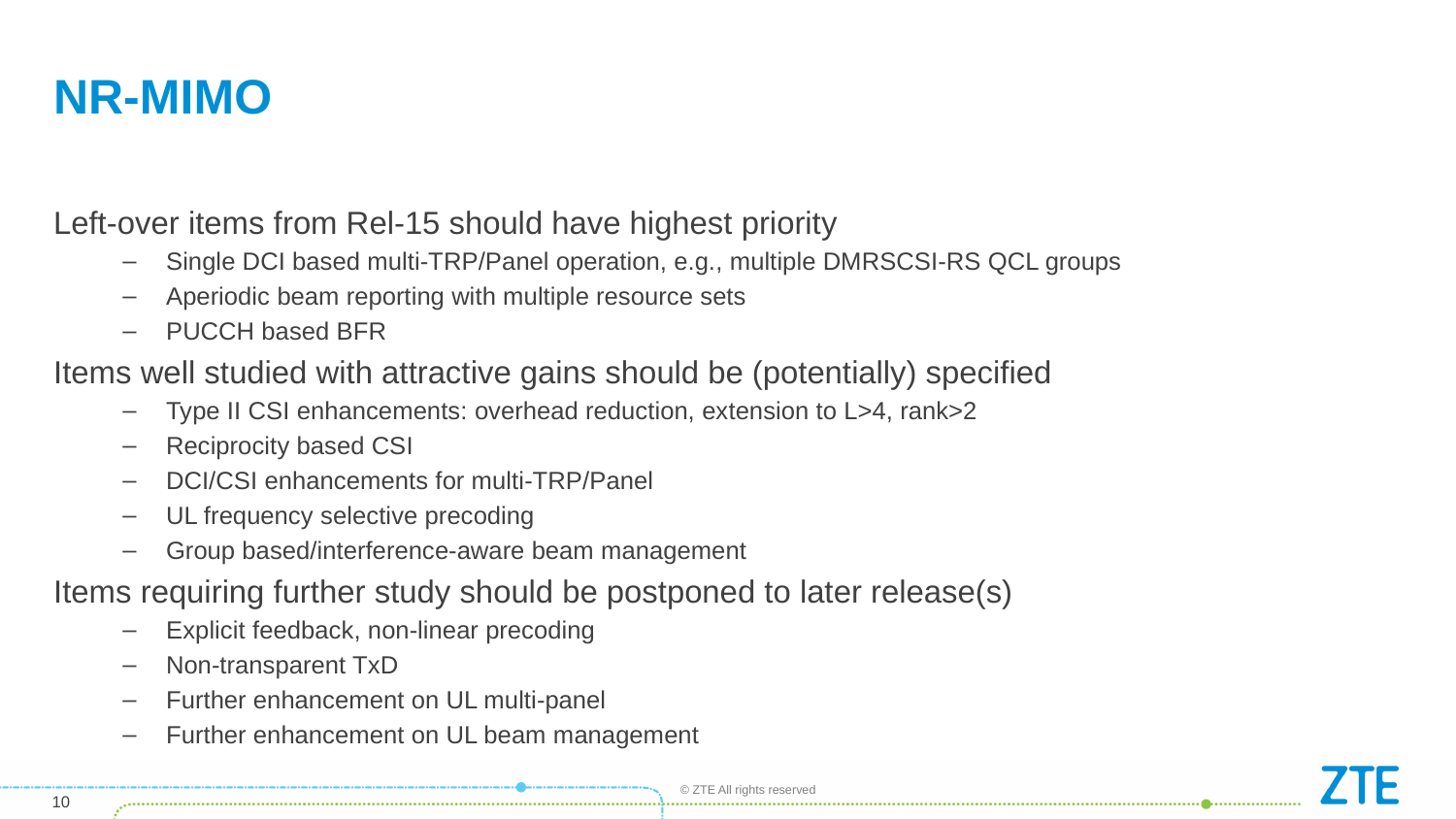

# NR-MIMO
Left-over items from Rel-15 should have highest priority
Single DCI based multi-TRP/Panel operation, e.g., multiple DMRSCSI-RS QCL groups
Aperiodic beam reporting with multiple resource sets
PUCCH based BFR
Items well studied with attractive gains should be (potentially) specified
Type II CSI enhancements: overhead reduction, extension to L>4, rank>2
Reciprocity based CSI
DCI/CSI enhancements for multi-TRP/Panel
UL frequency selective precoding
Group based/interference-aware beam management
Items requiring further study should be postponed to later release(s)
Explicit feedback, non-linear precoding
Non-transparent TxD
Further enhancement on UL multi-panel
Further enhancement on UL beam management